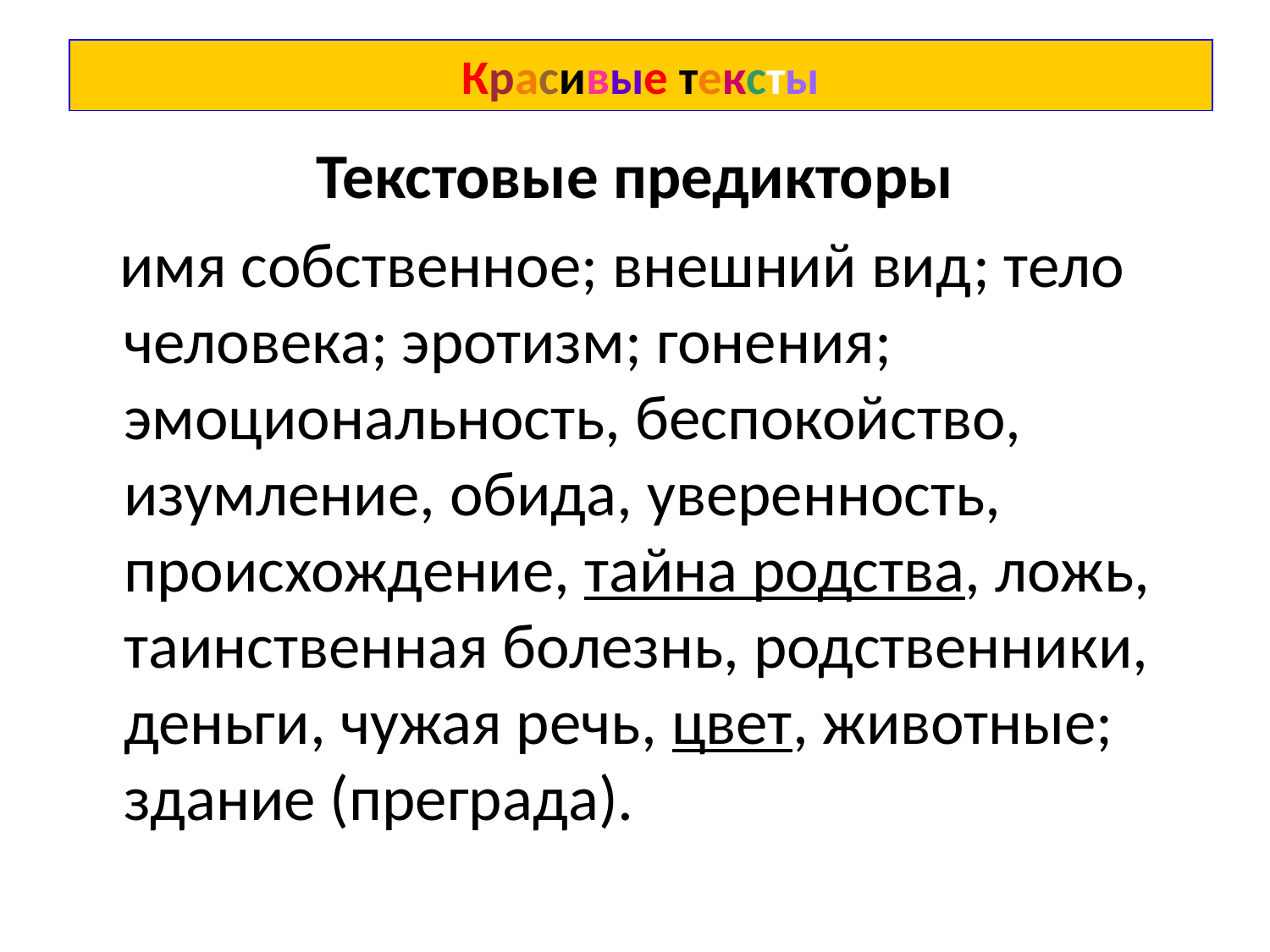

# Красивые тексты
Текстовые предикторы
   имя собственное; внешний вид; тело человека; эротизм; гонения; эмоциональность, беспокойство, изумление, обида, уверенность, происхождение, тайна родства, ложь, таинственная болезнь, родственники, деньги, чужая речь, цвет, животные; здание (преграда).